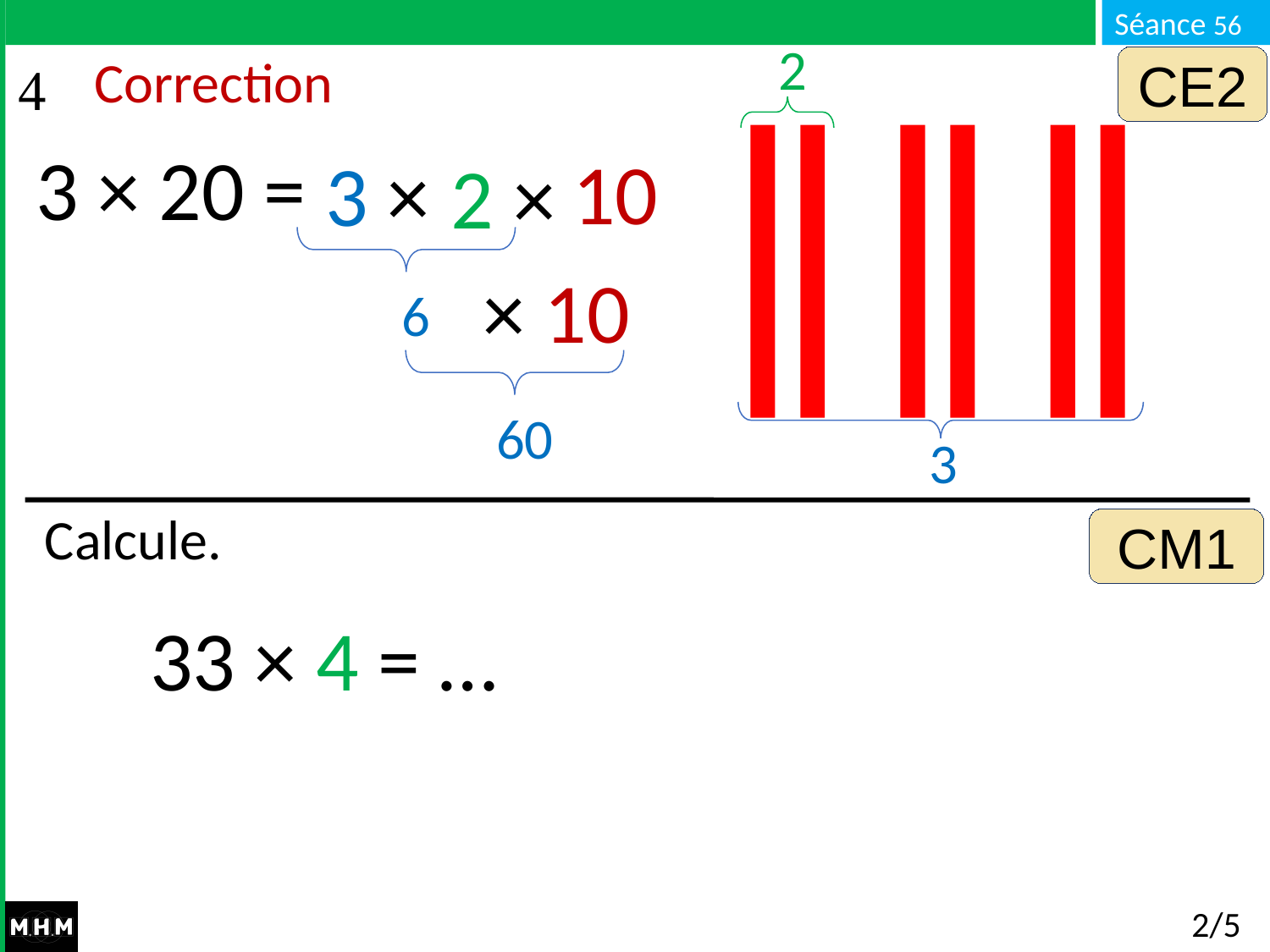

2

CE2
Correction

3 × 20 =
10
3 ×
2 ×

6
× 10

60

3

# Calcule.
CM1
33 × 4 = …
2/5